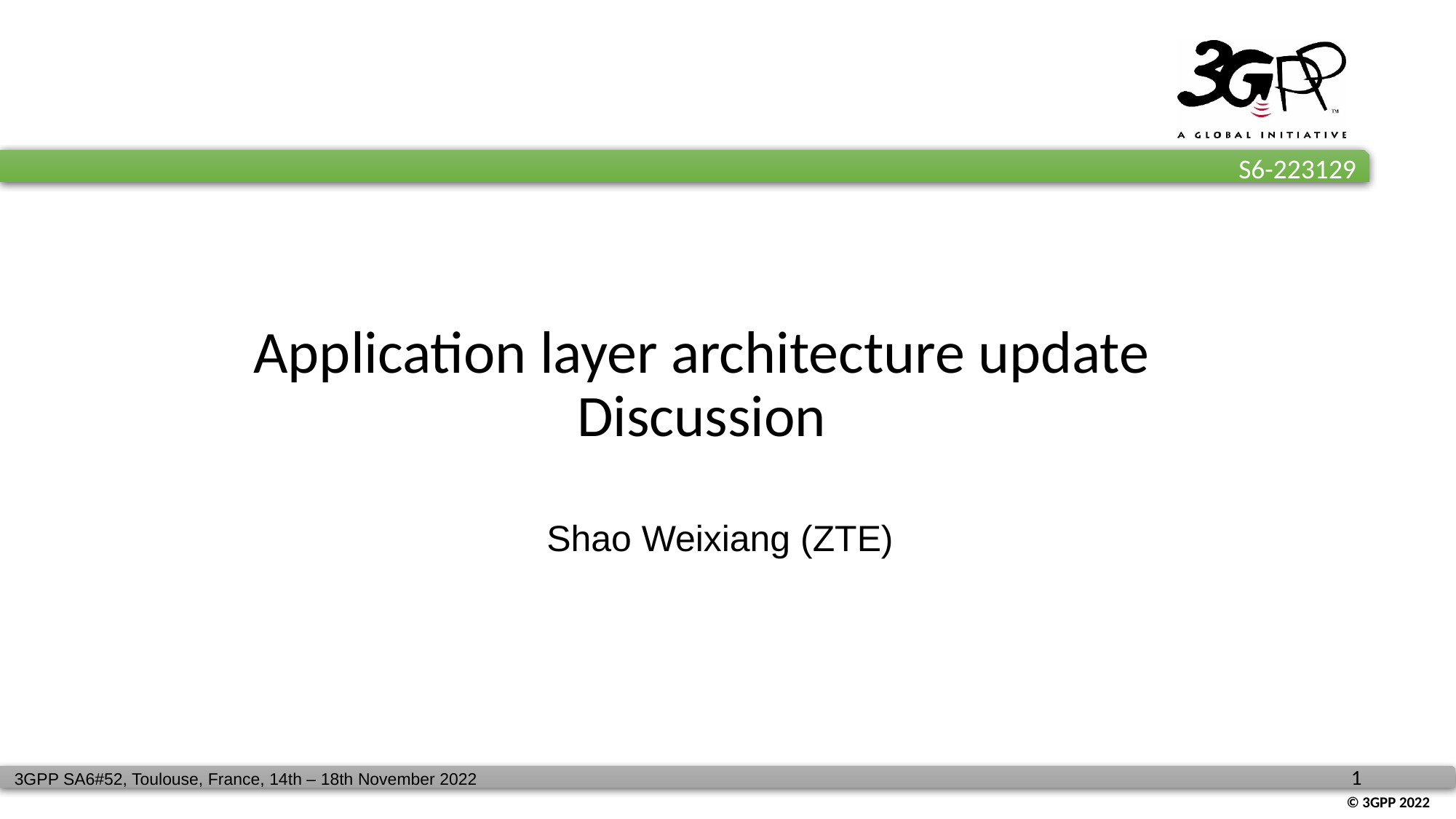

# Application layer architecture update Discussion
Shao Weixiang (ZTE)